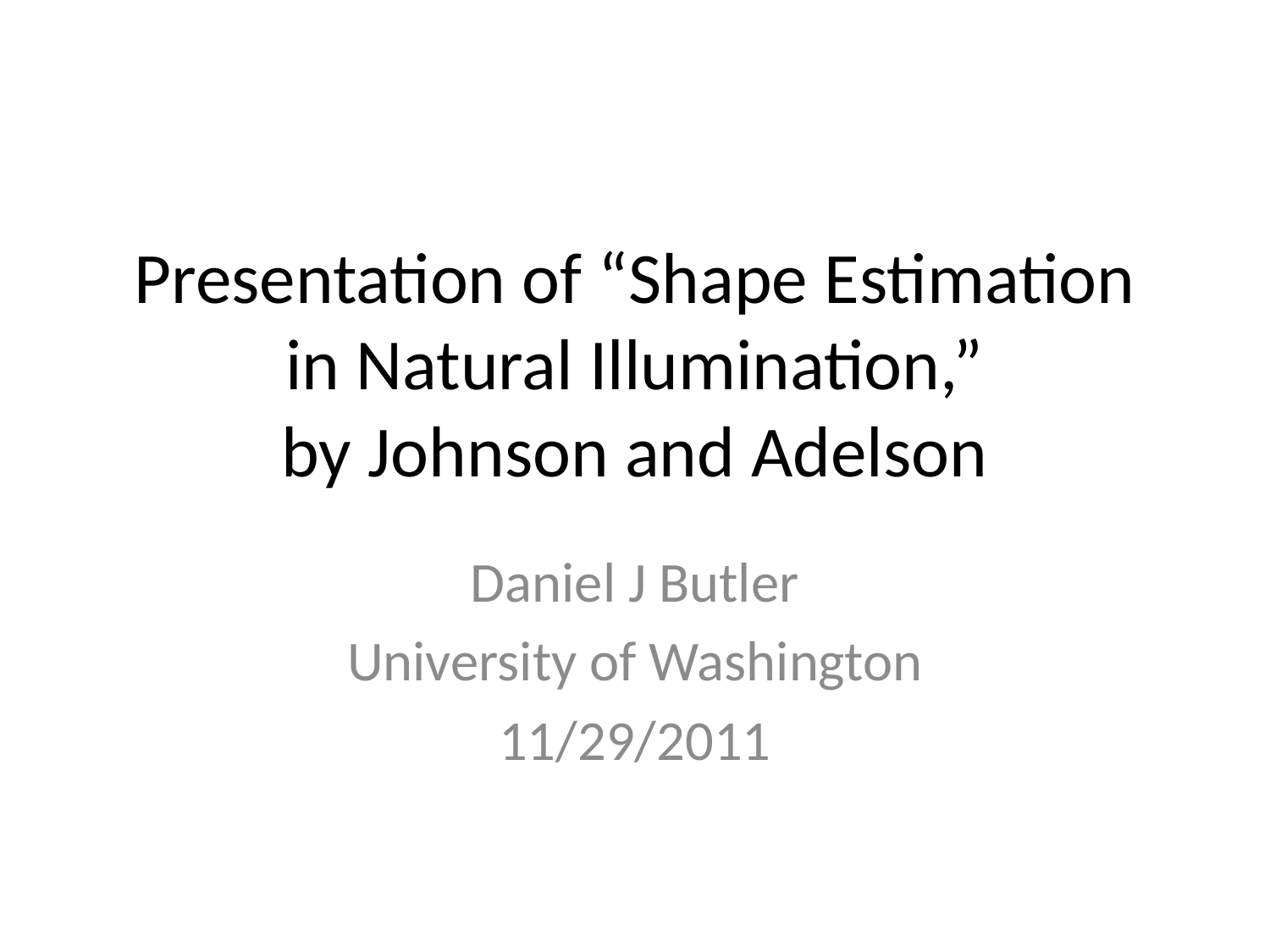

# Presentation of “Shape Estimation in Natural Illumination,” by Johnson and Adelson
Daniel J Butler
University of Washington
11/29/2011